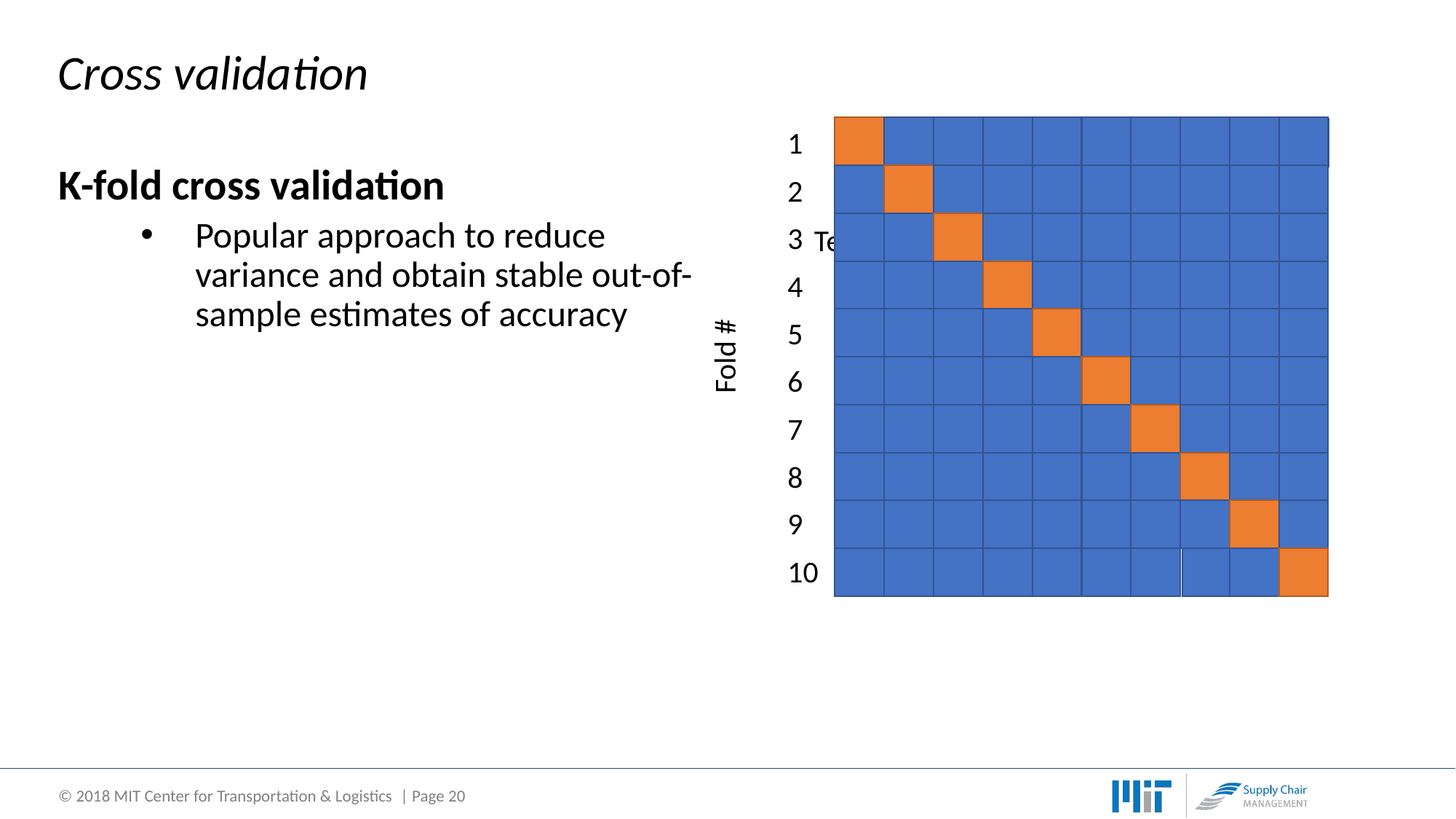

# Cross validation

K-fold cross validation
Popular approach to reduce variance and obtain stable out-of-sample estimates of accuracy

1

2

3
Fold #

4
5

6

7

8

9

10

Training set
Test set